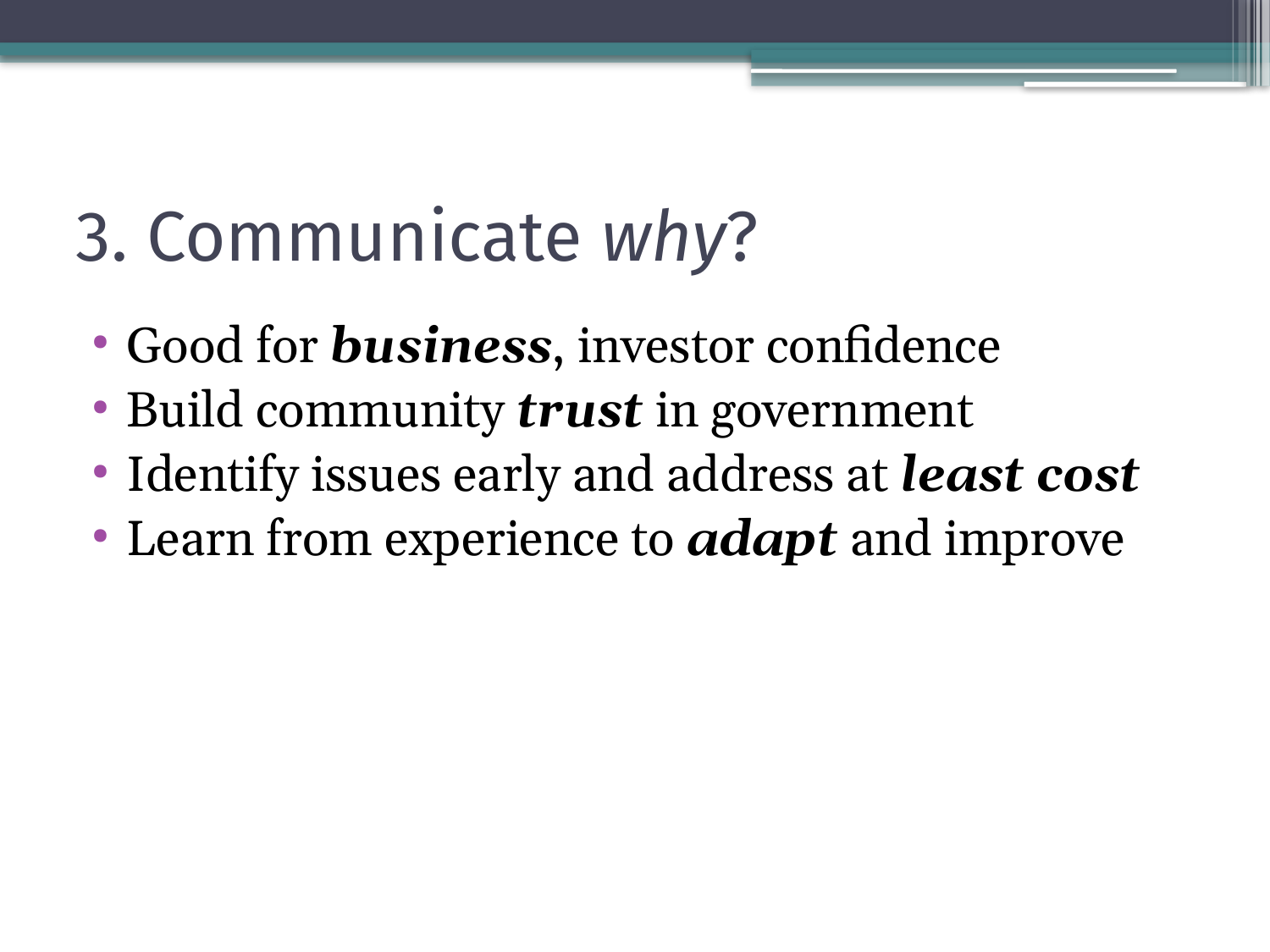

# 3. Communicate why?
Good for business, investor confidence
Build community trust in government
Identify issues early and address at least cost
Learn from experience to adapt and improve